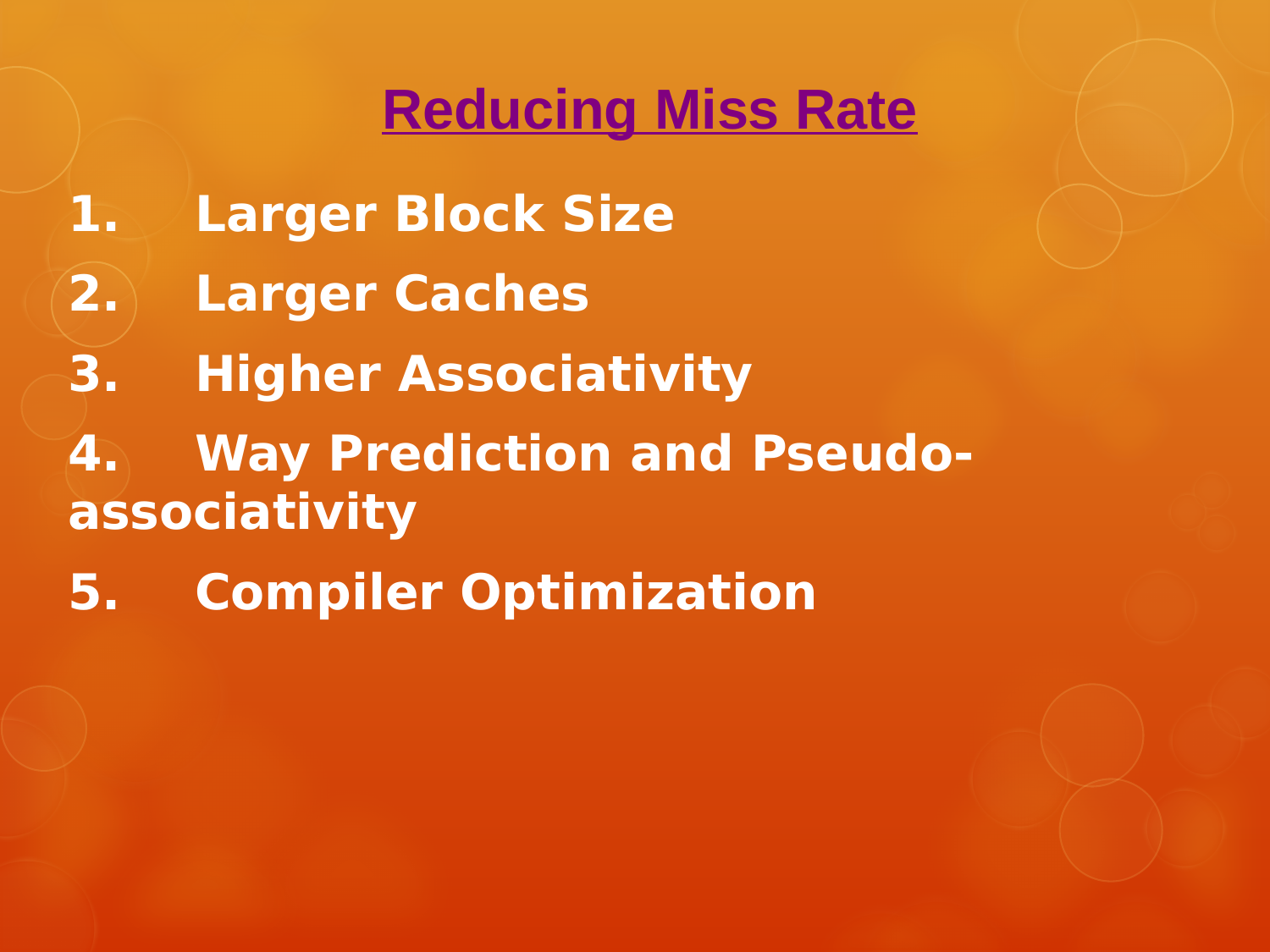

Reducing Miss Rate
1. 	Larger Block Size
2. 	Larger Caches
3. 	Higher Associativity
4. 	Way Prediction and Pseudo-associativity
5. 	Compiler Optimization